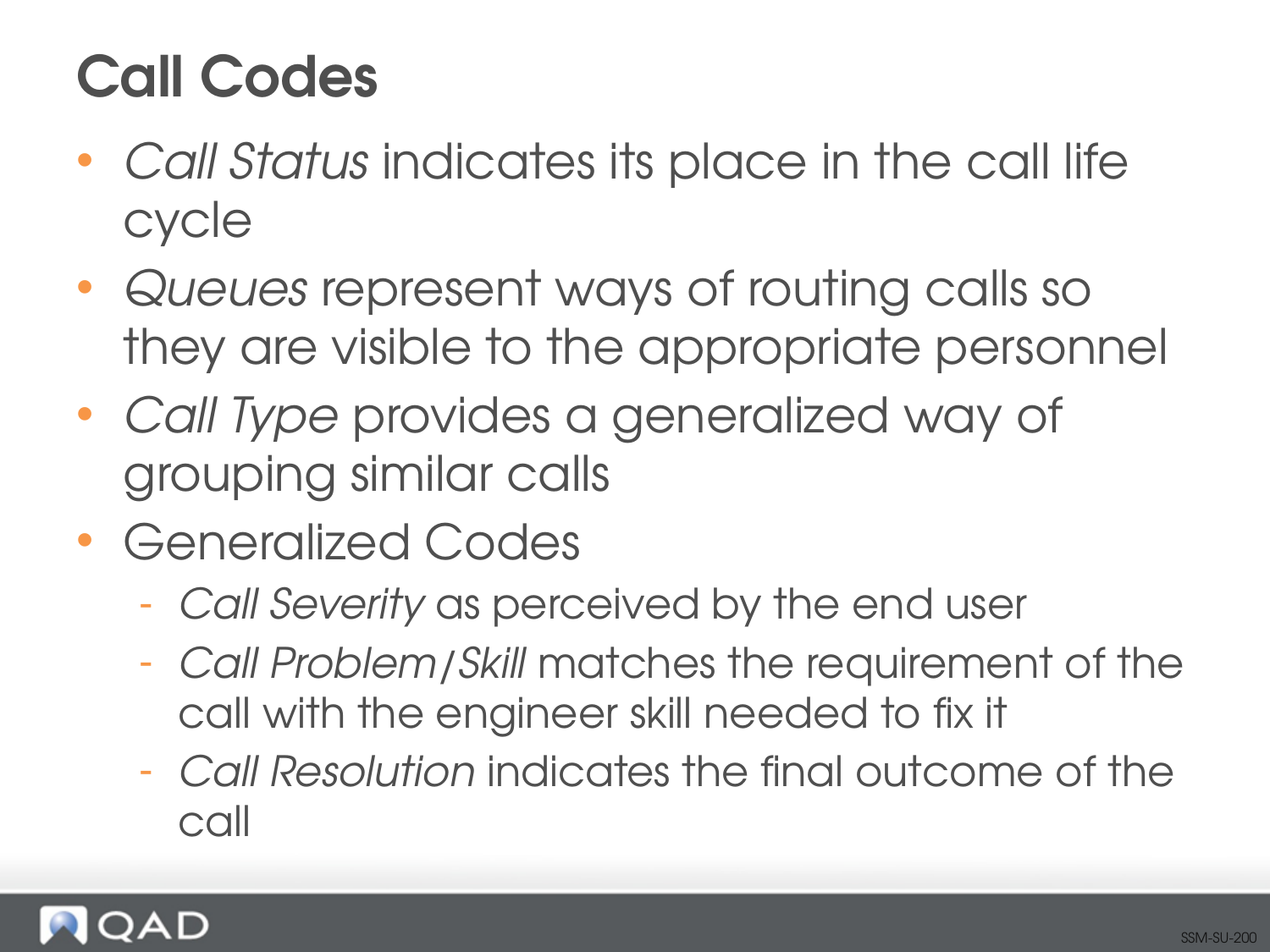

# Call Codes
Call Status indicates its place in the call life cycle
Queues represent ways of routing calls so they are visible to the appropriate personnel
Call Type provides a generalized way of grouping similar calls
Generalized Codes
Call Severity as perceived by the end user
Call Problem/Skill matches the requirement of the call with the engineer skill needed to fix it
Call Resolution indicates the final outcome of the call

SSM-SU-200